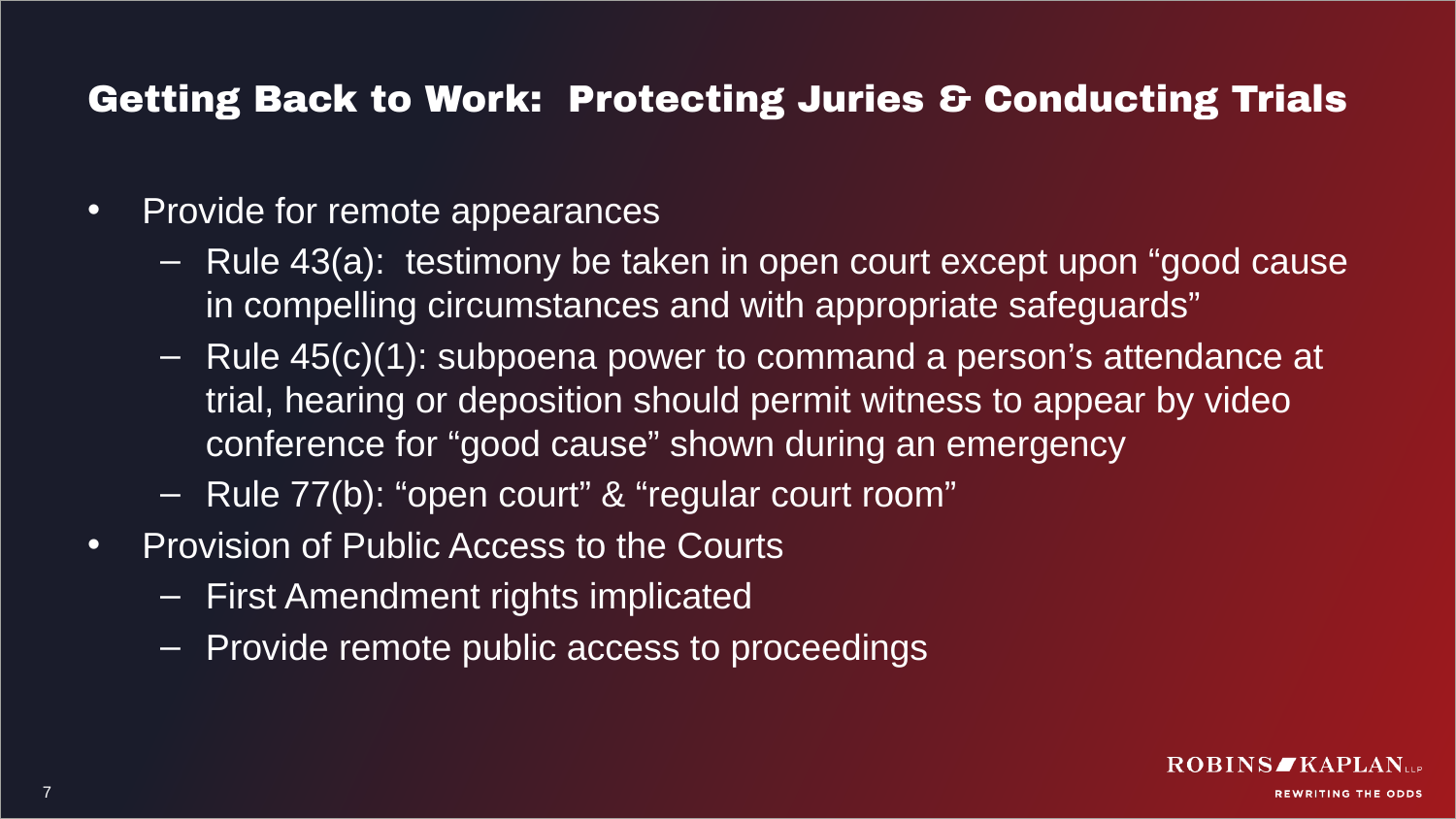

# Getting Back to Work:  Protecting Juries & Conducting Trials
Provide for remote appearances
Rule 43(a):  testimony be taken in open court except upon “good cause in compelling circumstances and with appropriate safeguards”
Rule 45(c)(1): subpoena power to command a person’s attendance at trial, hearing or deposition should permit witness to appear by video conference for “good cause” shown during an emergency
Rule 77(b): “open court” & “regular court room”
Provision of Public Access to the Courts
First Amendment rights implicated
Provide remote public access to proceedings